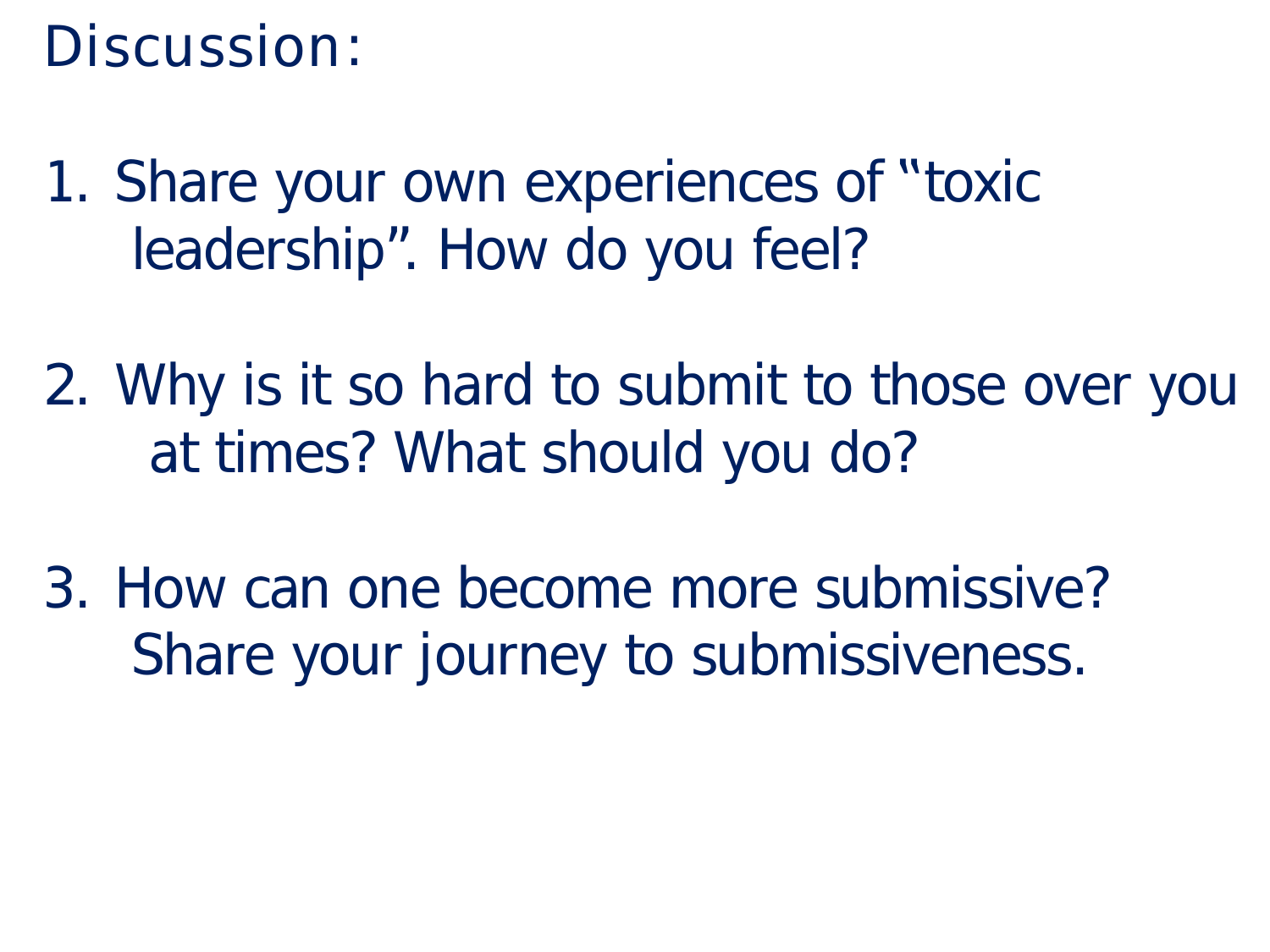

Discussion:

Share your own experiences of “toxic
     leadership”. How do you feel?

Why is it so hard to submit to those over you
      at times? What should you do?

How can one become more submissive?
     Share your journey to submissiveness.